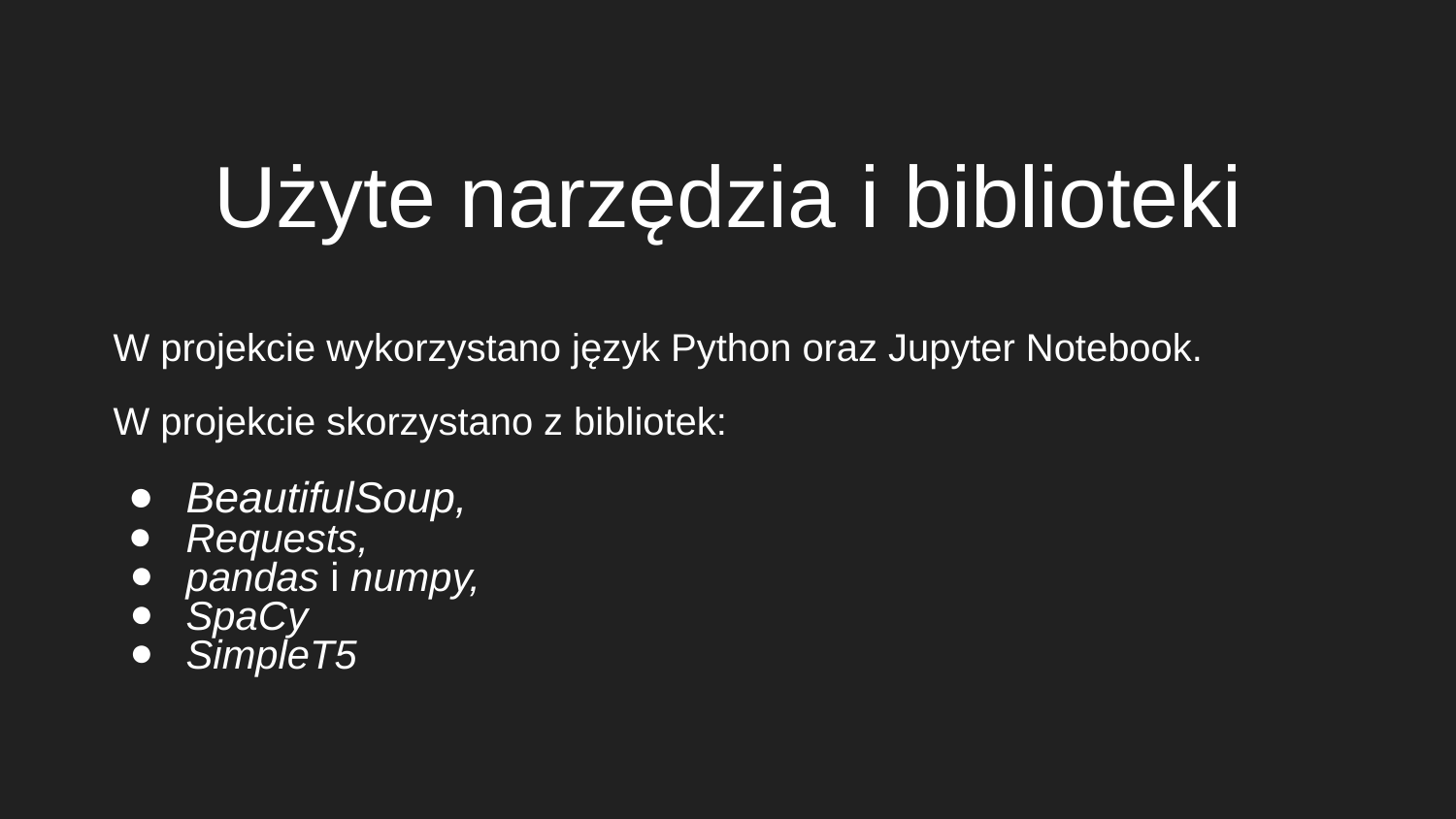

# Użyte narzędzia i biblioteki
W projekcie wykorzystano język Python oraz Jupyter Notebook.

W projekcie skorzystano z bibliotek:

BeautifulSoup,
Requests,
pandas i numpy,
SpaCy
SimpleT5